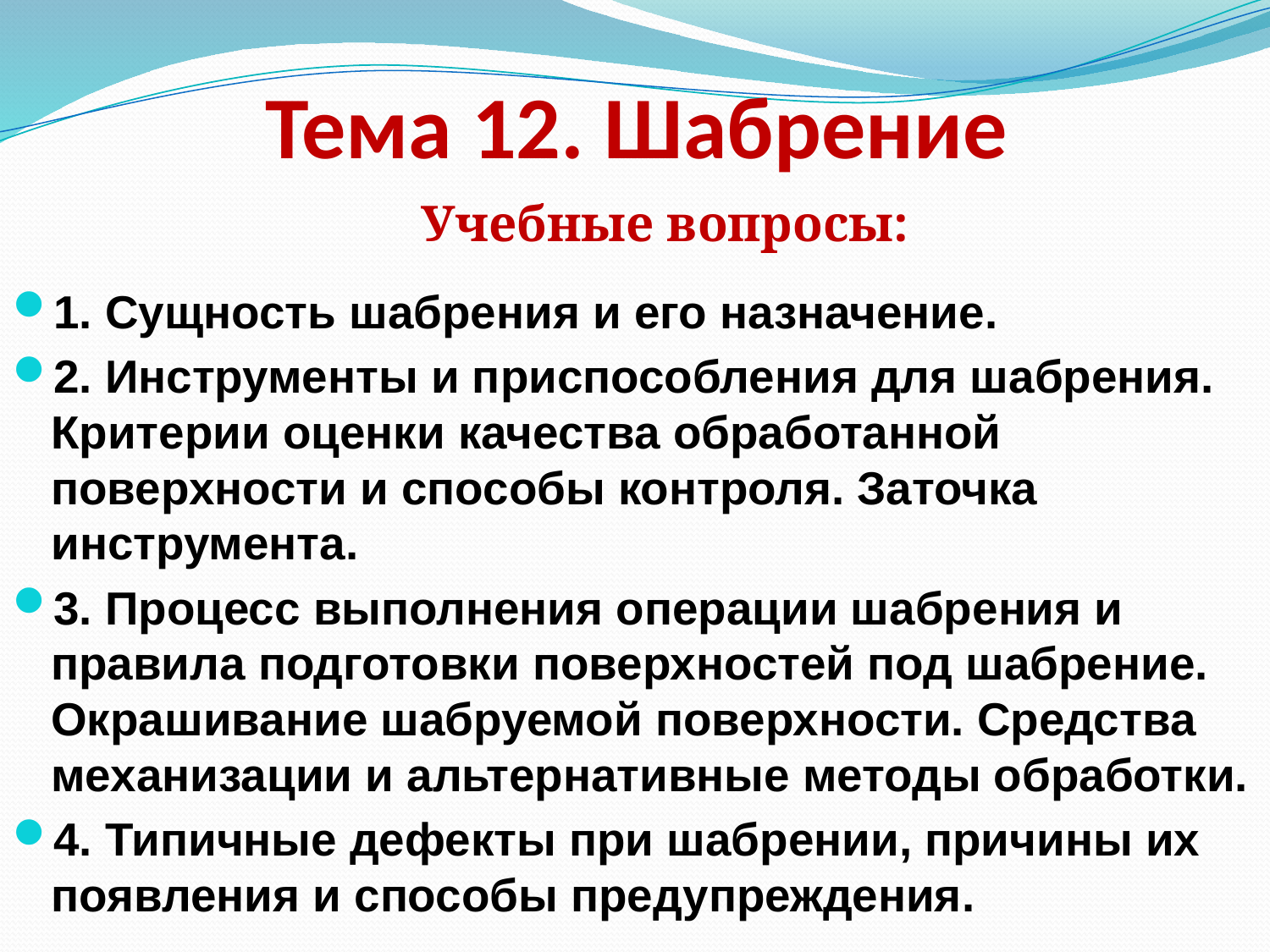

# Тема 12. Шабрение
Учебные вопросы:
1. Сущность шабрения и его назначение.
2. Инструменты и приспособления для шабрения. Критерии оценки качества обработанной поверхности и способы контроля. Заточка инструмента.
3. Процесс выполнения операции шабрения и правила подготовки поверхностей под шабрение. Окрашивание шабруемой поверхности. Средства механизации и альтернативные методы обработки.
4. Типичные дефекты при шабрении, причины их появления и способы предупреждения.